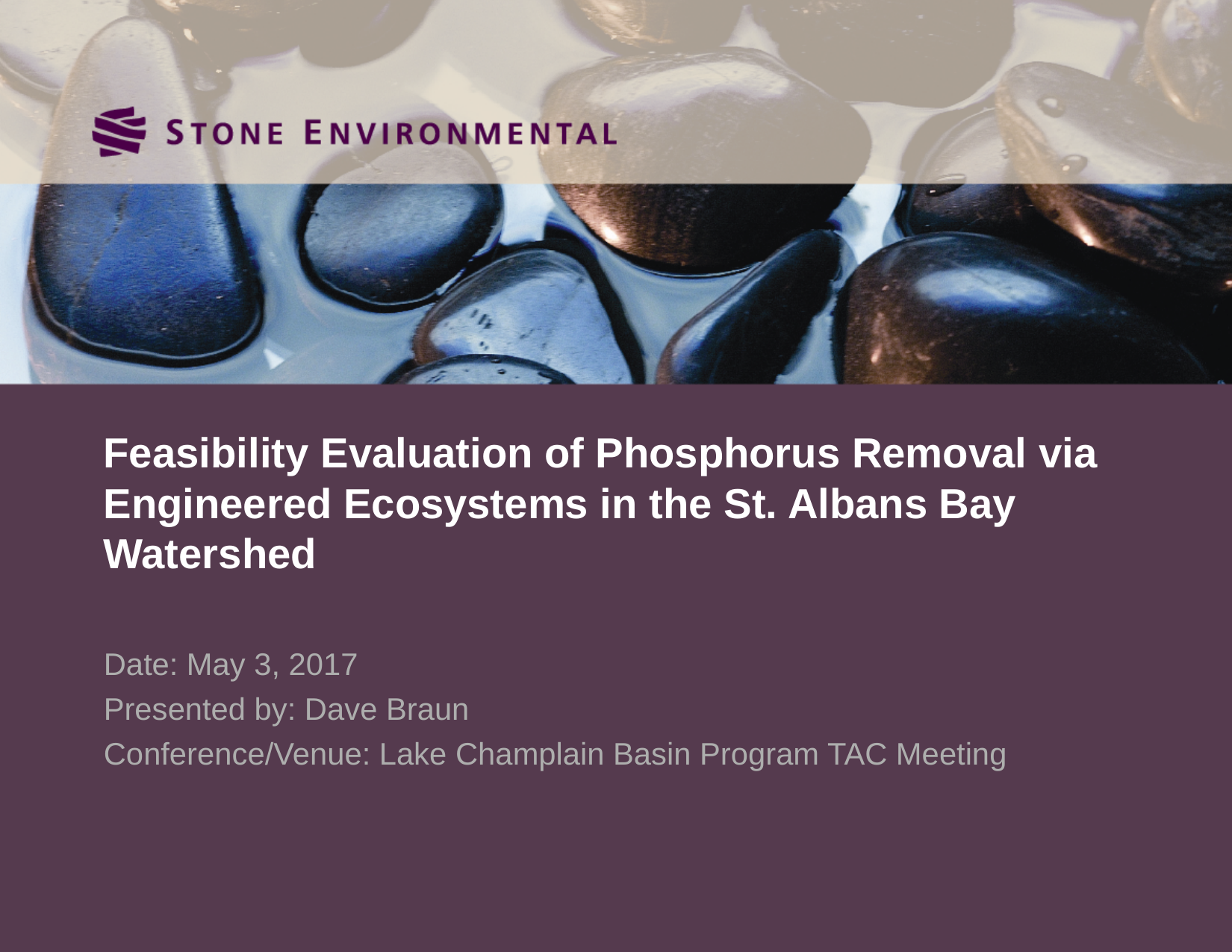

# Feasibility Evaluation of Phosphorus Removal via Engineered Ecosystems in the St. Albans Bay Watershed
Date: May 3, 2017
Presented by: Dave Braun
Conference/Venue: Lake Champlain Basin Program TAC Meeting